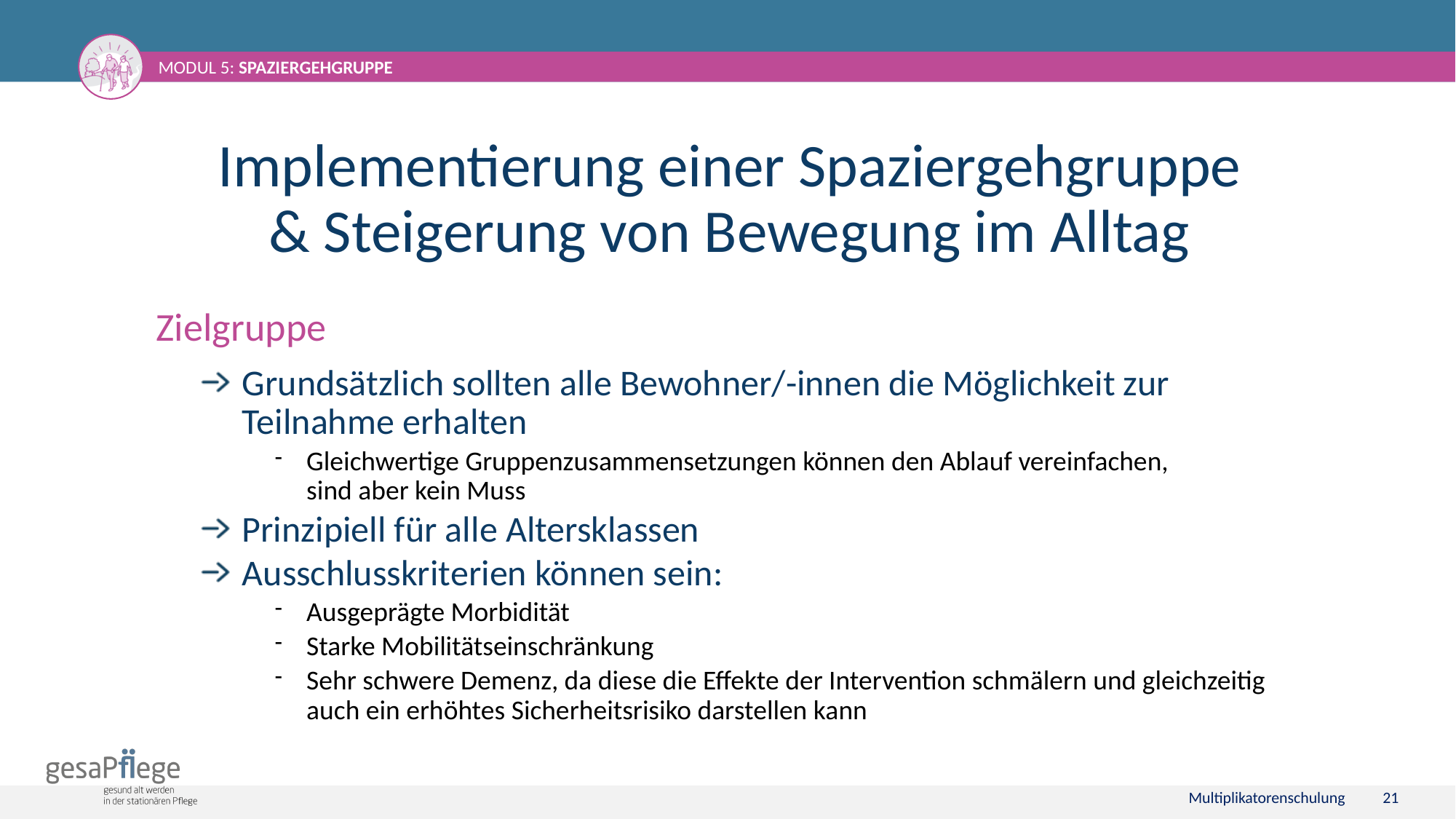

# Implementierung einer Spaziergehgruppe & Steigerung von Bewegung im Alltag
Zielgruppe
Grundsätzlich sollten alle Bewohner/-innen die Möglichkeit zur Teilnahme erhalten
Gleichwertige Gruppenzusammensetzungen können den Ablauf vereinfachen,
sind aber kein Muss
Prinzipiell für alle Altersklassen
Ausschlusskriterien können sein:
Ausgeprägte Morbidität
Starke Mobilitätseinschränkung
Sehr schwere Demenz, da diese die Effekte der Intervention schmälern und gleichzeitig auch ein erhöhtes Sicherheitsrisiko darstellen kann

Multiplikatorenschulung
21